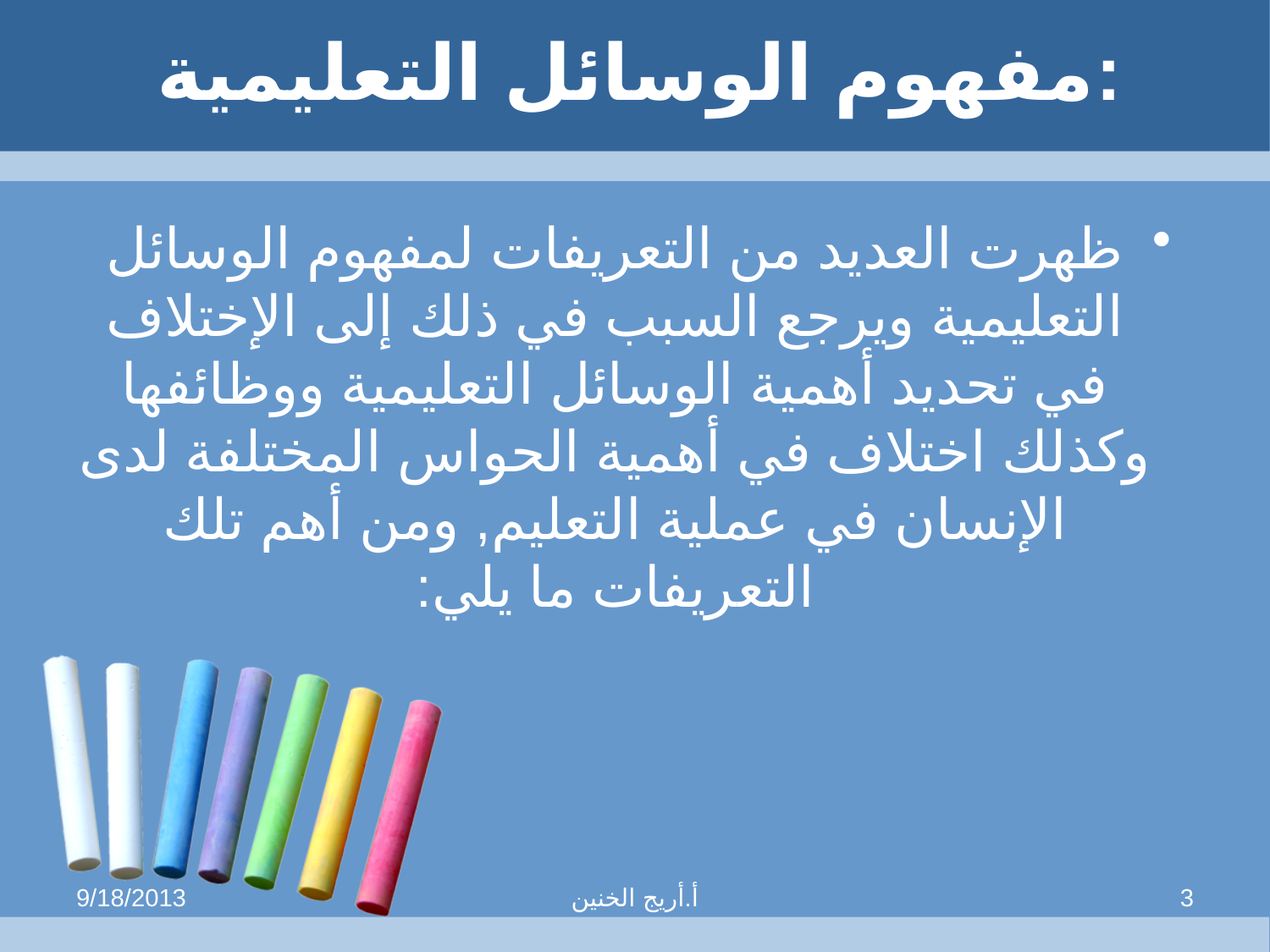

# مفهوم الوسائل التعليمية:
ظهرت العديد من التعريفات لمفهوم الوسائل التعليمية ويرجع السبب في ذلك إلى الإختلاف في تحديد أهمية الوسائل التعليمية ووظائفها وكذلك اختلاف في أهمية الحواس المختلفة لدى الإنسان في عملية التعليم, ومن أهم تلك التعريفات ما يلي:
9/18/2013
أ.أريج الخنين
3